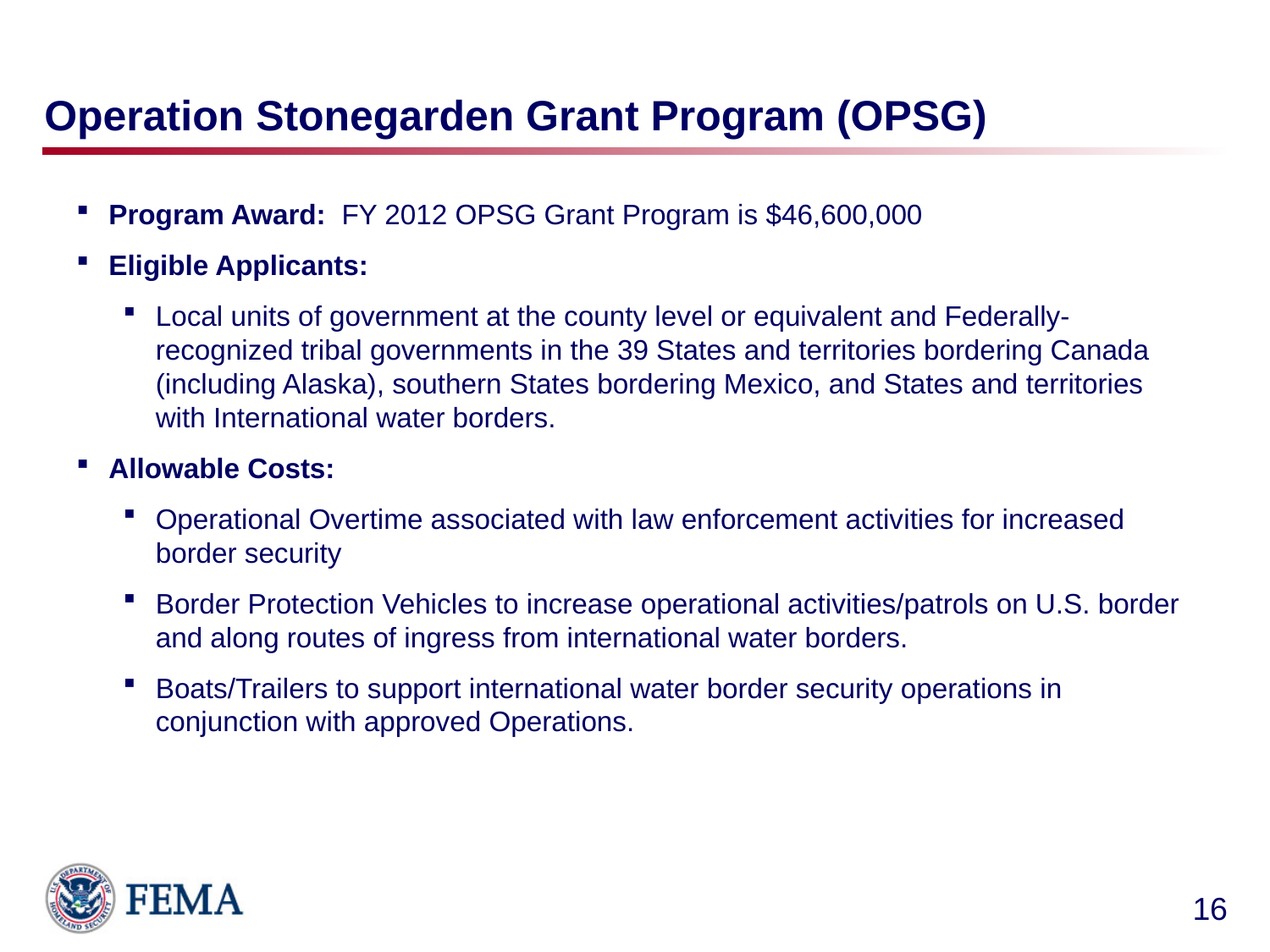

# Operation Stonegarden Grant Program (OPSG)
Program Award:  FY 2012 OPSG Grant Program is $46,600,000
Eligible Applicants:
Local units of government at the county level or equivalent and Federally-recognized tribal governments in the 39 States and territories bordering Canada (including Alaska), southern States bordering Mexico, and States and territories with International water borders.
Allowable Costs:
Operational Overtime associated with law enforcement activities for increased border security
Border Protection Vehicles to increase operational activities/patrols on U.S. border and along routes of ingress from international water borders.
Boats/Trailers to support international water border security operations in conjunction with approved Operations.

16